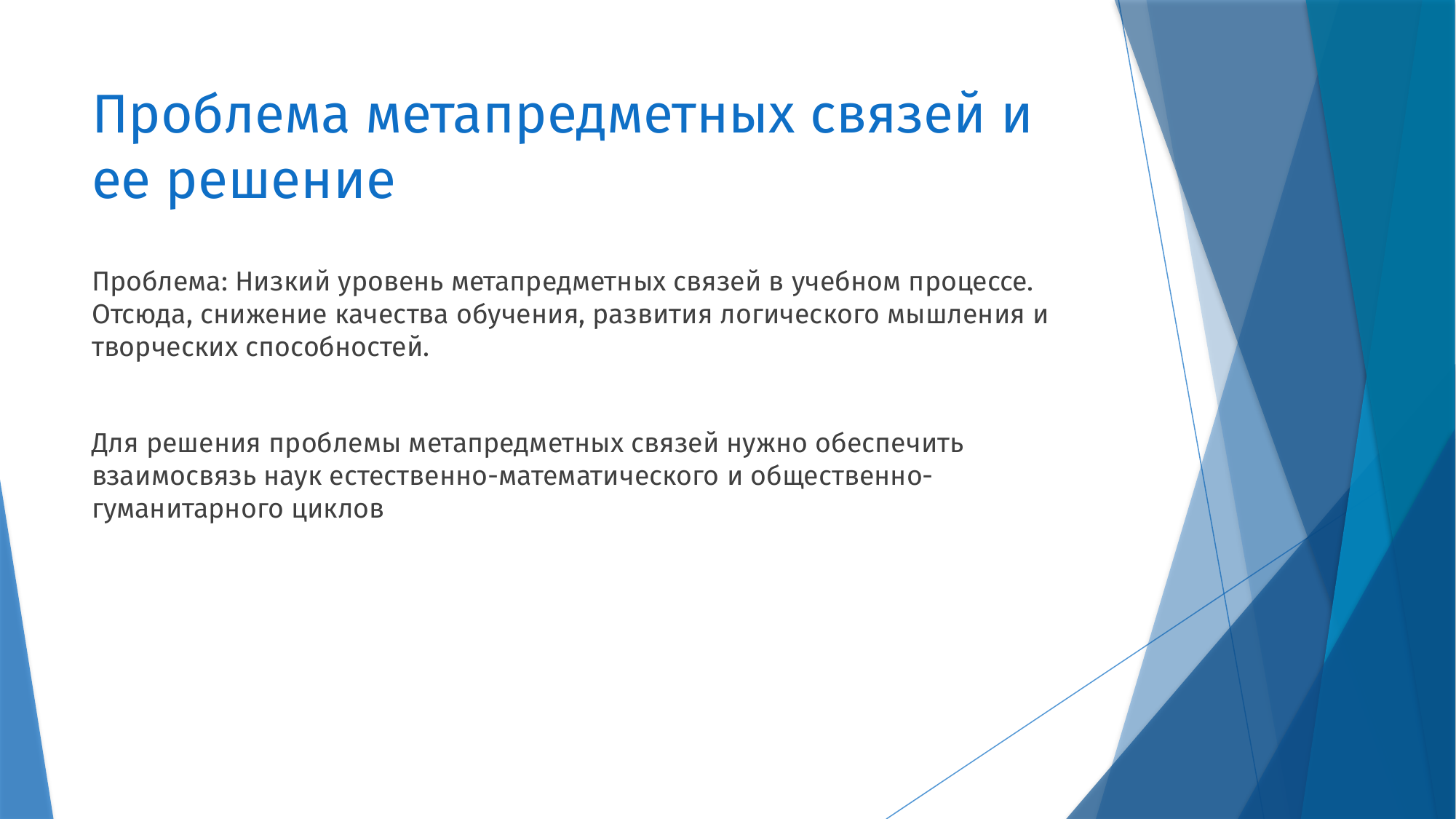

# Проблема метапредметных связей и ее решение
Проблема: Низкий уровень метапредметных связей в учебном процессе. Отсюда, снижение качества обучения, развития логического мышления и творческих способностей.

Для решения проблемы метапредметных связей нужно обеспечить взаимосвязь наук естественно-математического и общественно-гуманитарного циклов